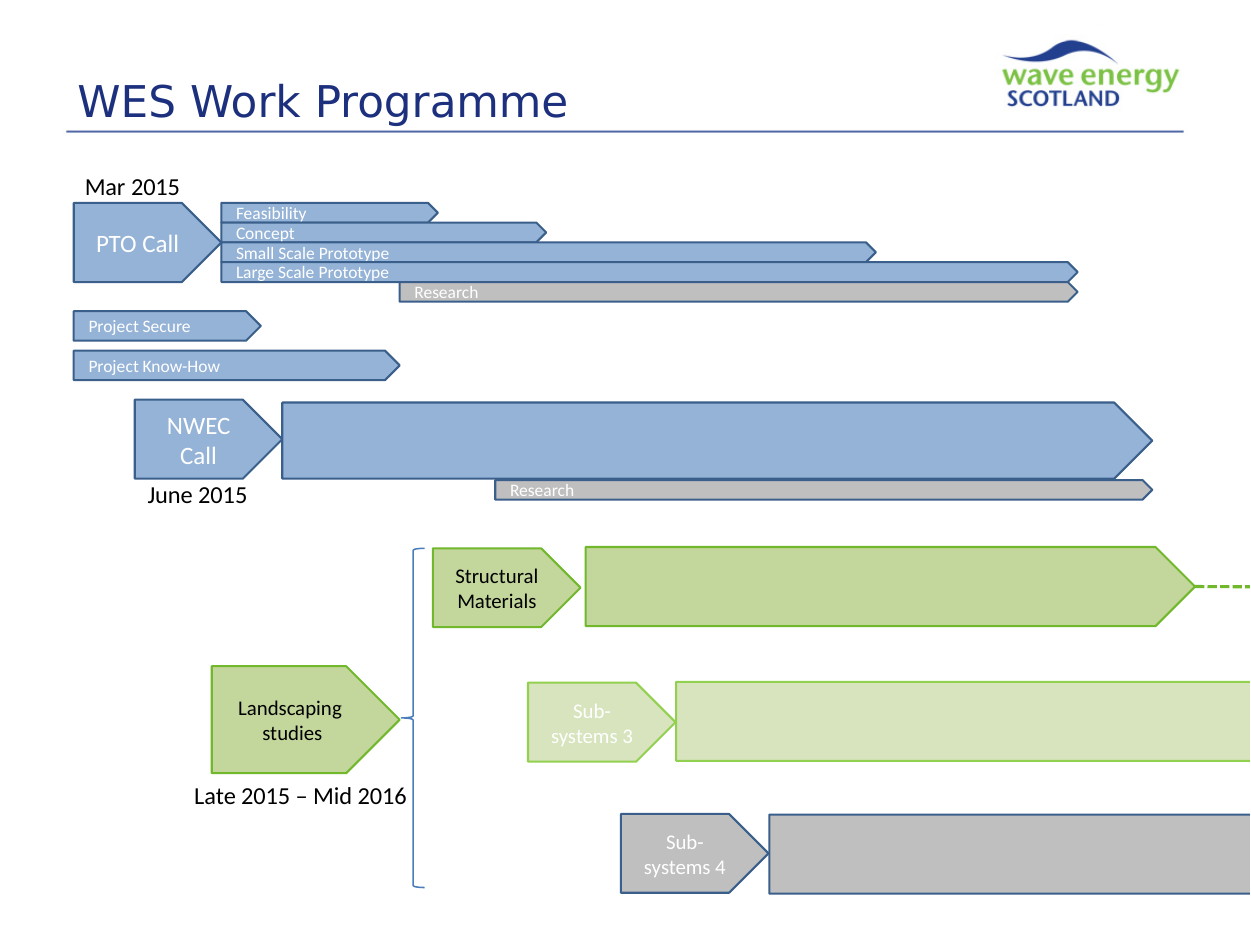

# WES Work Programme
Mar 2015
PTO Call
Feasibility
Concept
Small Scale Prototype
Large Scale Prototype
Research
Project Secure
Project Know-How
NWEC Call

June 2015
Research

Structural Materials
Landscaping  studies

Sub-systems 3
Late 2015 – Mid 2016
Sub-systems 4